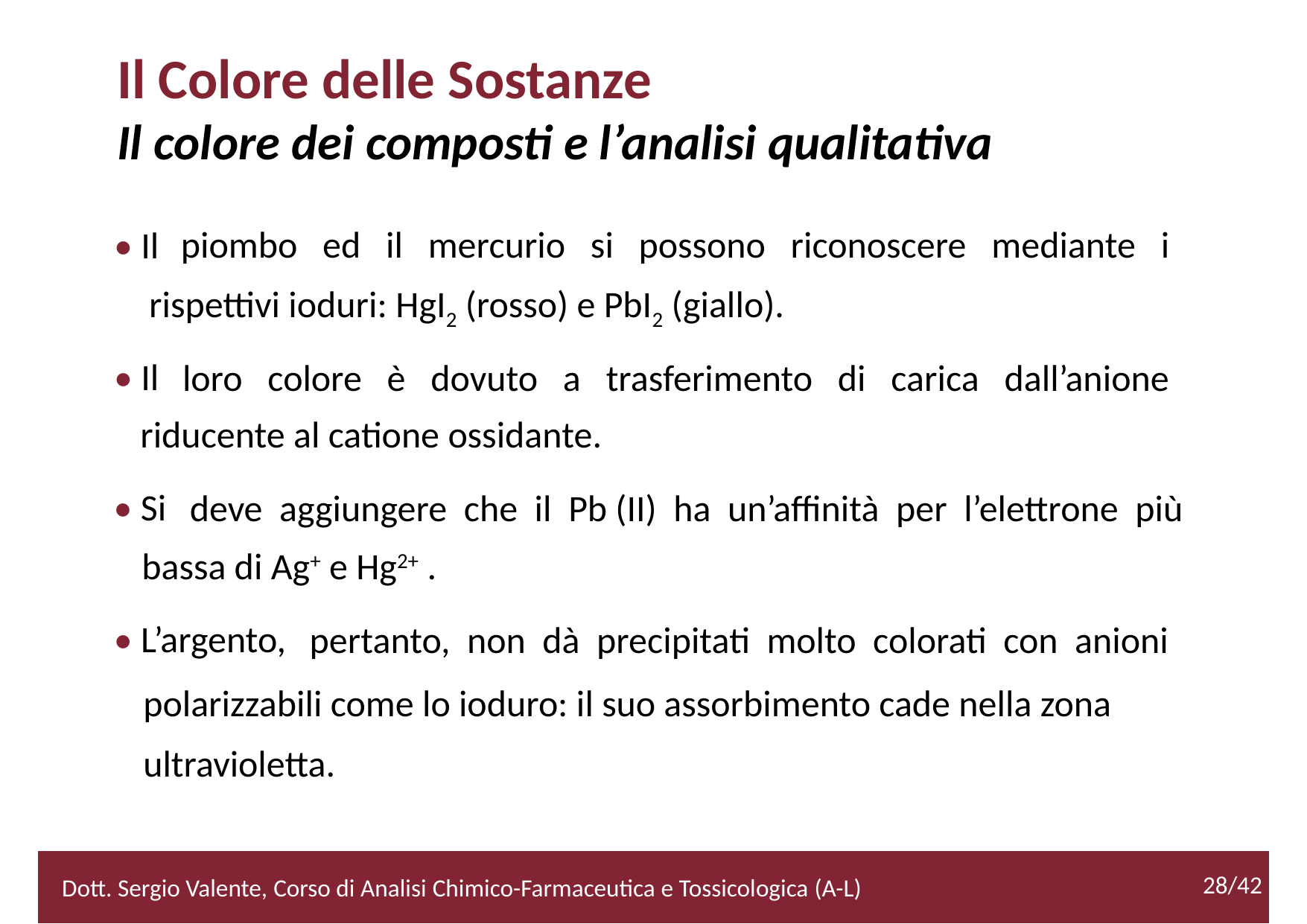

Il Colore delle Sostanze
Il colore dei composti e l’analisi qualitativa
• Il
piombo   ed   il   mercurio   si   possono   riconoscere   mediante   i
rispettivi ioduri: HgI2 (rosso) e PbI2 (giallo).
• Il
loro   colore   è   dovuto   a   trasferimento   di   carica   dall’anione
riducente al catione ossidante.
• Si
deve  aggiungere  che  il  Pb (II)  ha  un’affinità  per  l’elettrone  più
bassa di Ag+ e Hg2+ .
• L’argento,
pertanto,  non  dà  precipitati  molto  colorati  con  anioni
	polarizzabili come lo ioduro: il suo assorbimento cade nella zona

	ultravioletta.

		28/42
2/52

28/42
Dott. Sergio Valente, Corso di Analisi Chimico-Farmaceutica e Tossicologica (A-L)